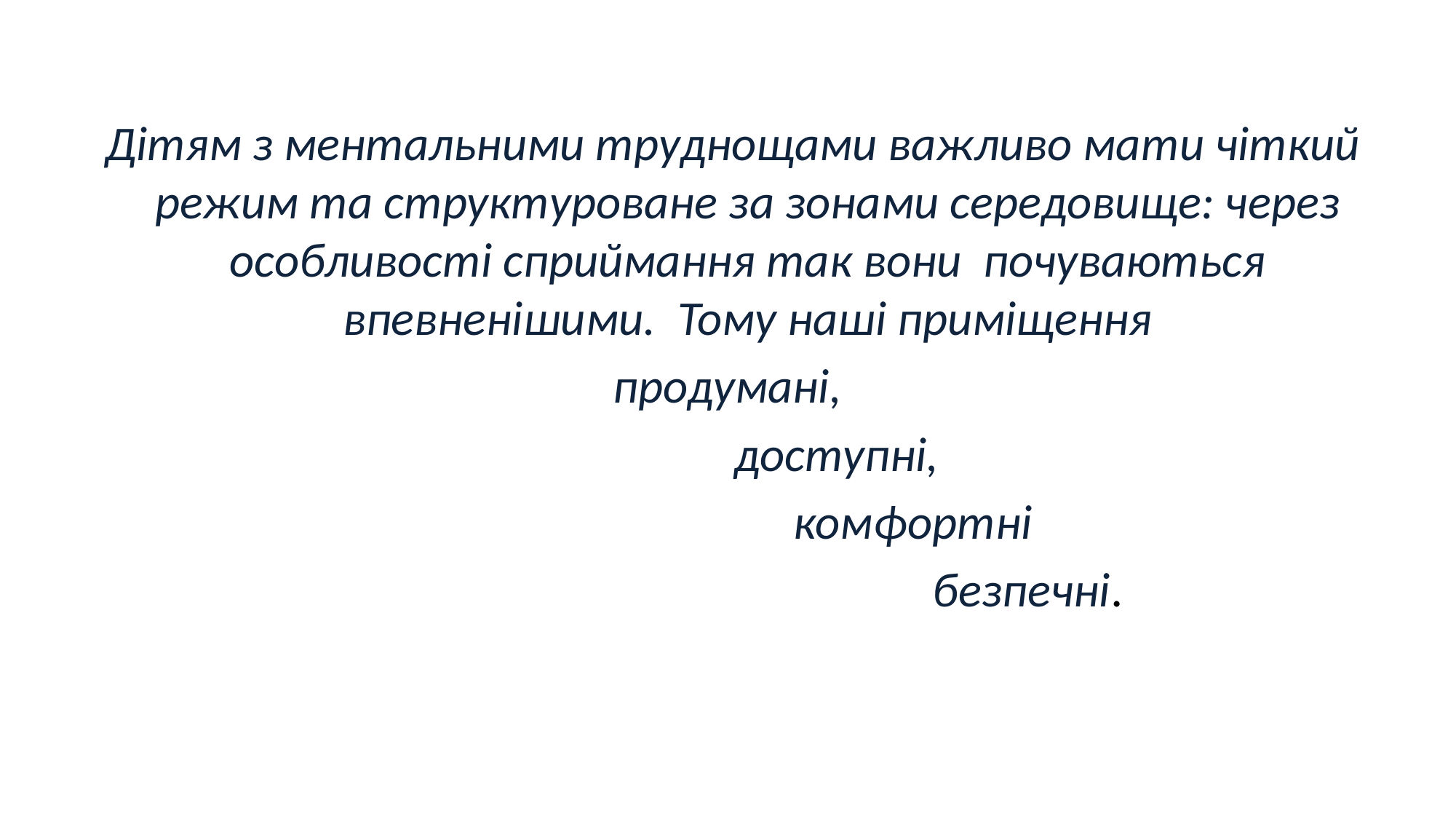

Дітям з ментальними труднощами важливо мати чіткий режим та структуроване за зонами середовище: через особливості сприймання так вони  почуваються впевненішими.  Тому наші приміщення
 продумані,
                     доступні,
                                  комфортні
                                                        безпечні.